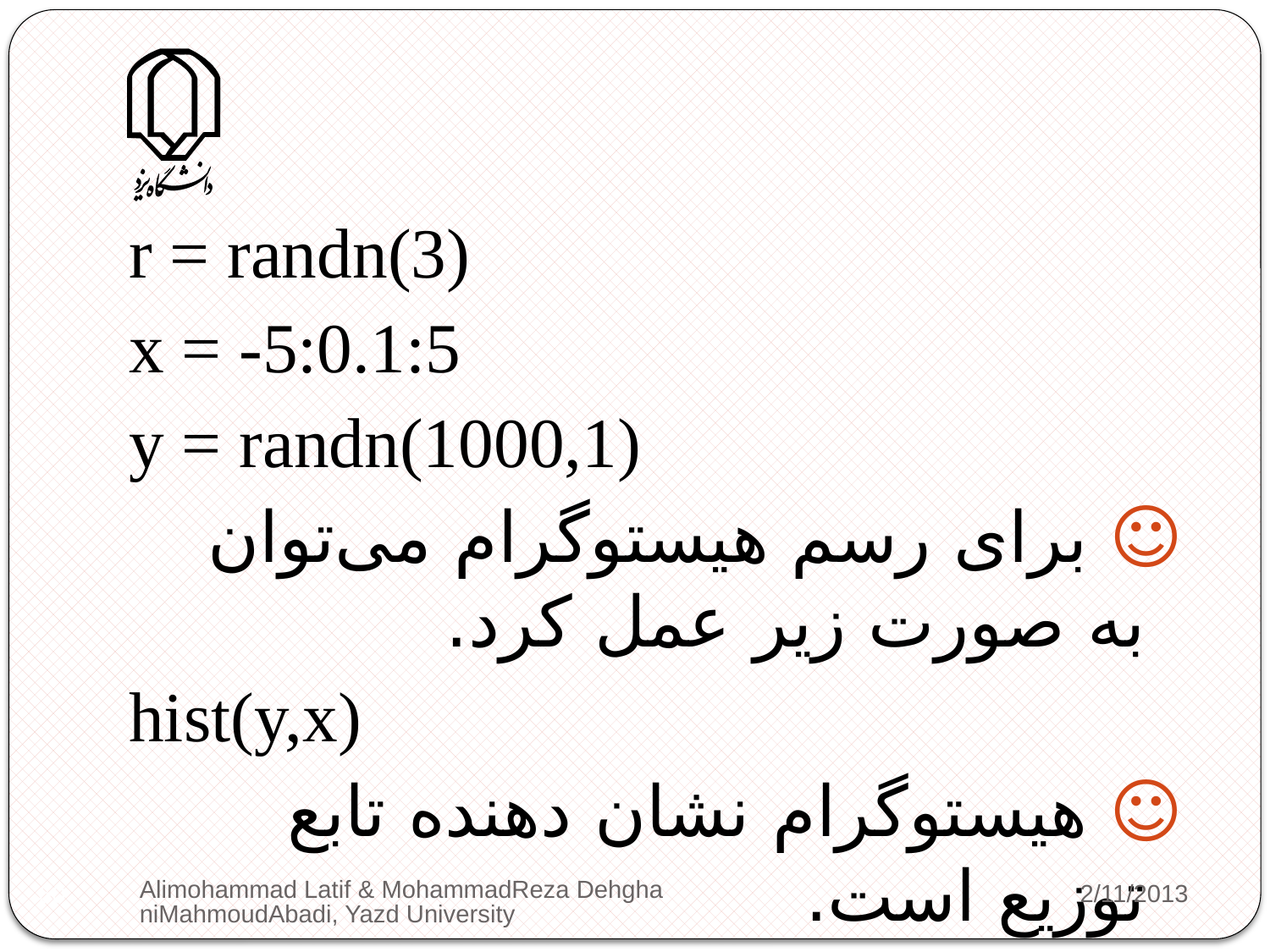

r = randn(3)
x = -5:0.1:5
y = randn(1000,1)
☺ برای رسم هیستوگرام می‌توان به صورت زیر عمل کرد.
hist(y,x)
☺ هیستوگرام نشان دهنده تابع توزیع است.
Alimohammad Latif & MohammadReza DehghaniMahmoudAbadi, Yazd University
2/11/2013
60